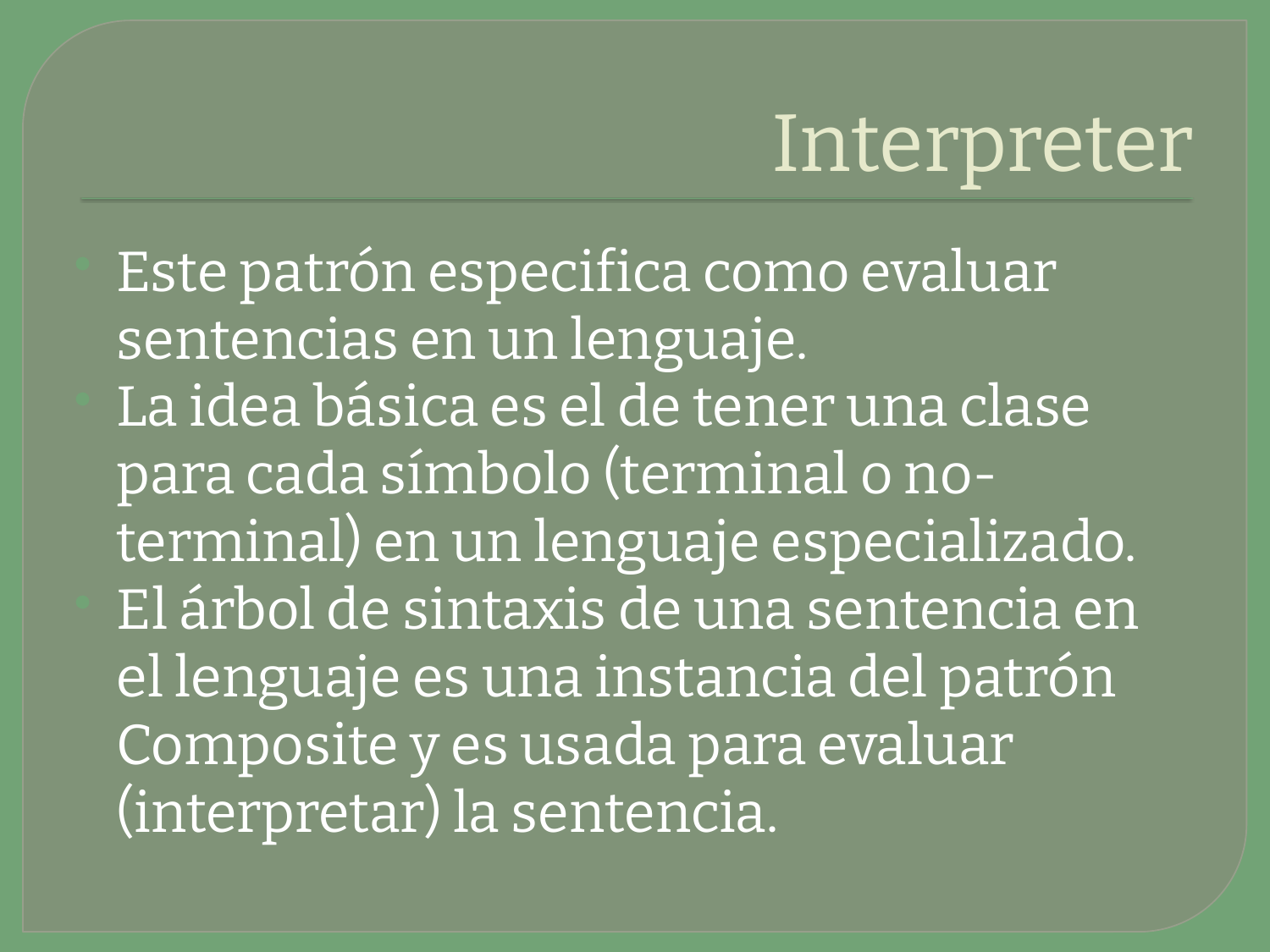

# Interpreter
Este patrón especifica como evaluar sentencias en un lenguaje.
La idea básica es el de tener una clase para cada símbolo (terminal o no-terminal) en un lenguaje especializado.
El árbol de sintaxis de una sentencia en el lenguaje es una instancia del patrón Composite y es usada para evaluar (interpretar) la sentencia.